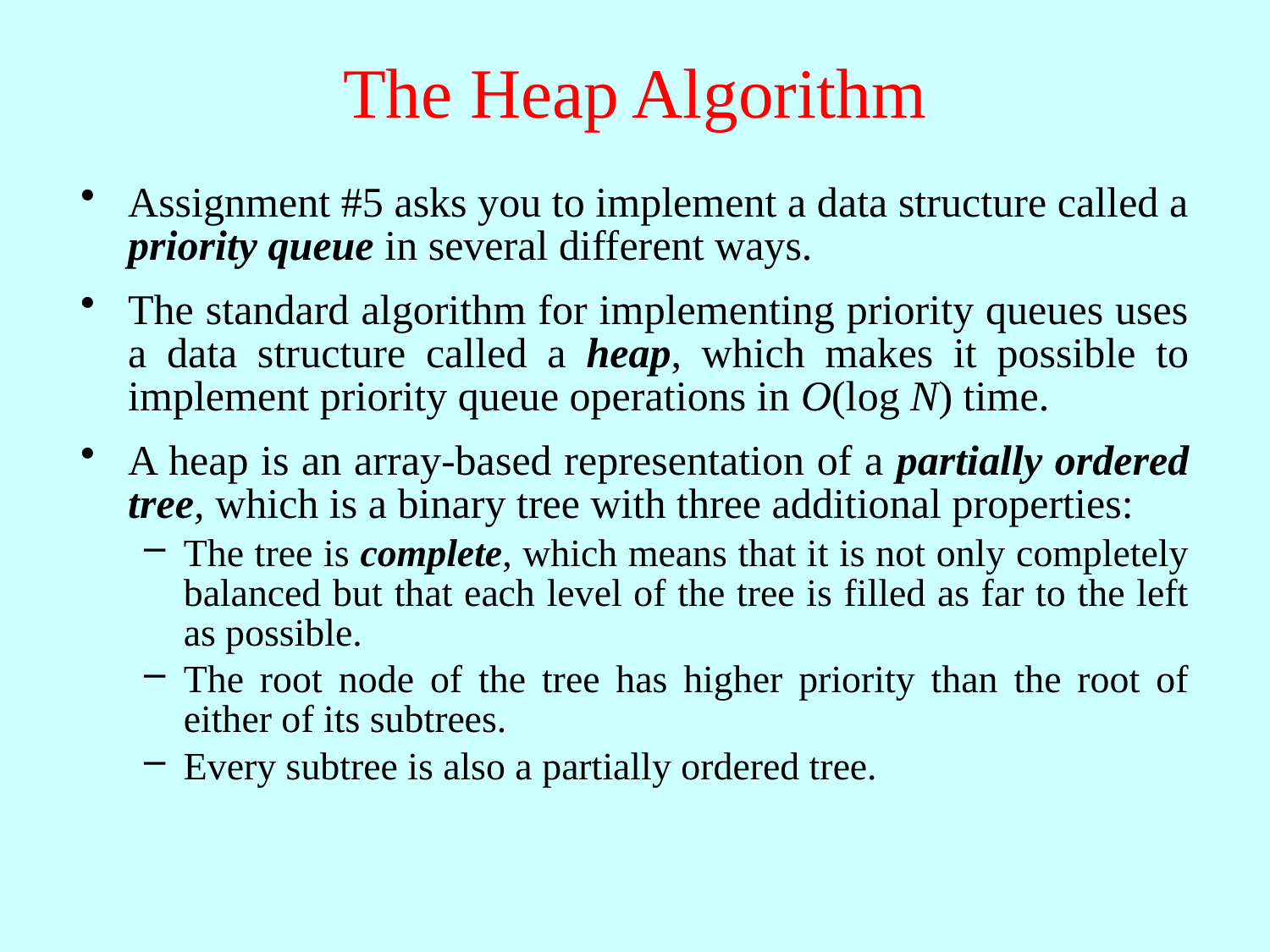

# The Heap Algorithm
Assignment #5 asks you to implement a data structure called a priority queue in several different ways.
The standard algorithm for implementing priority queues uses a data structure called a heap, which makes it possible to implement priority queue operations in O(log N) time.
A heap is an array-based representation of a partially ordered tree, which is a binary tree with three additional properties:
The tree is complete, which means that it is not only completely balanced but that each level of the tree is filled as far to the left as possible.
The root node of the tree has higher priority than the root of either of its subtrees.
Every subtree is also a partially ordered tree.